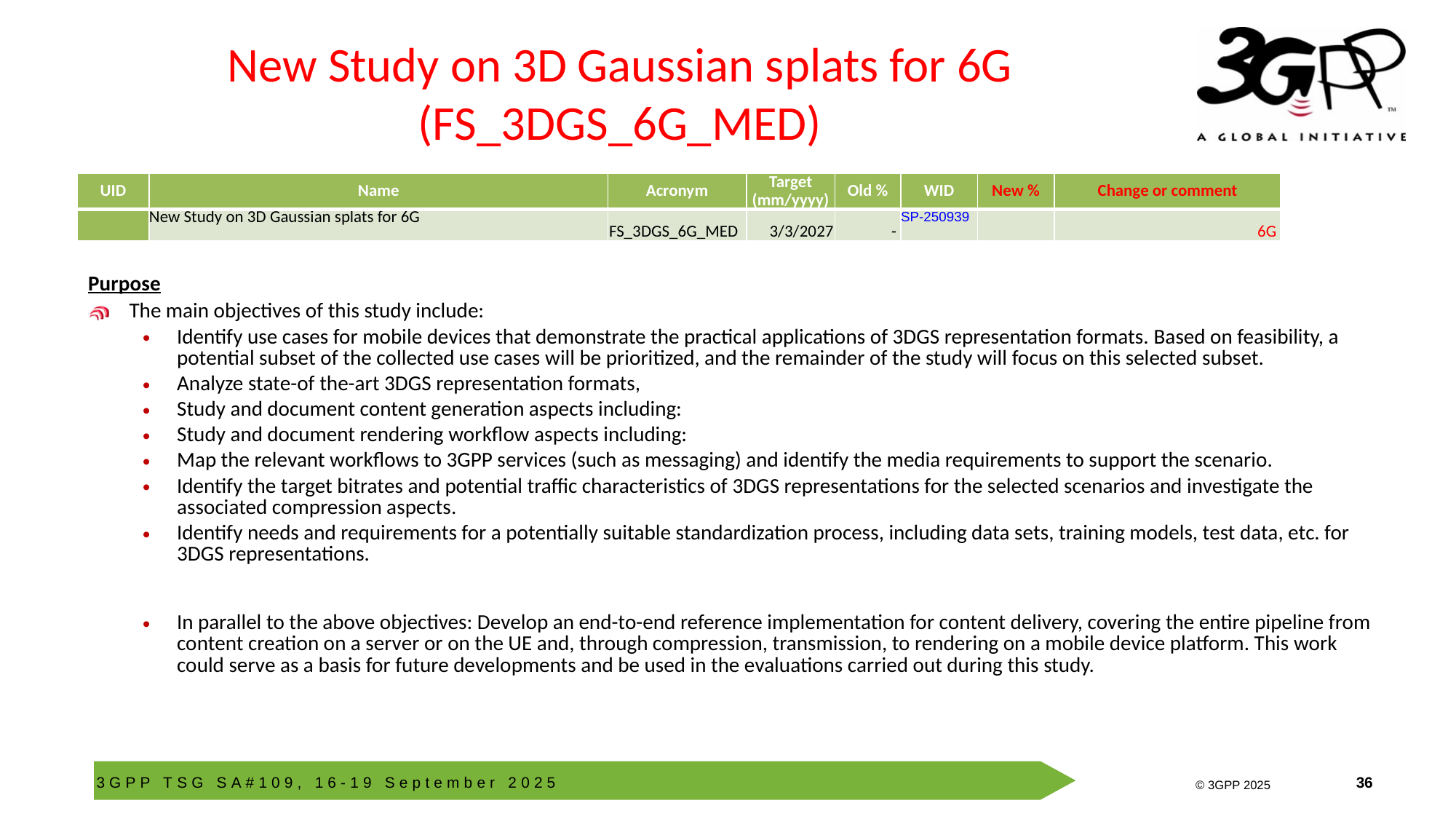

# New Study on 3D Gaussian splats for 6G (FS_3DGS_6G_MED)
| UID | Name | Acronym | Target (mm/yyyy) | Old % | WID | New % | Change or comment |
| --- | --- | --- | --- | --- | --- | --- | --- |
|  | New Study on 3D Gaussian splats for 6G | FS\_3DGS\_6G\_MED | 3/3/2027 | - | SP-250939 |  | 6G |
Purpose
The main objectives of this study include:
Identify use cases for mobile devices that demonstrate the practical applications of 3DGS representation formats. Based on feasibility, a potential subset of the collected use cases will be prioritized, and the remainder of the study will focus on this selected subset.
Analyze state-of the-art 3DGS representation formats,
Study and document content generation aspects including:
Study and document rendering workflow aspects including:
Map the relevant workflows to 3GPP services (such as messaging) and identify the media requirements to support the scenario.
Identify the target bitrates and potential traffic characteristics of 3DGS representations for the selected scenarios and investigate the associated compression aspects.
Identify needs and requirements for a potentially suitable standardization process, including data sets, training models, test data, etc. for 3DGS representations.

In parallel to the above objectives: Develop an end-to-end reference implementation for content delivery, covering the entire pipeline from content creation on a server or on the UE and, through compression, transmission, to rendering on a mobile device platform. This work could serve as a basis for future developments and be used in the evaluations carried out during this study.